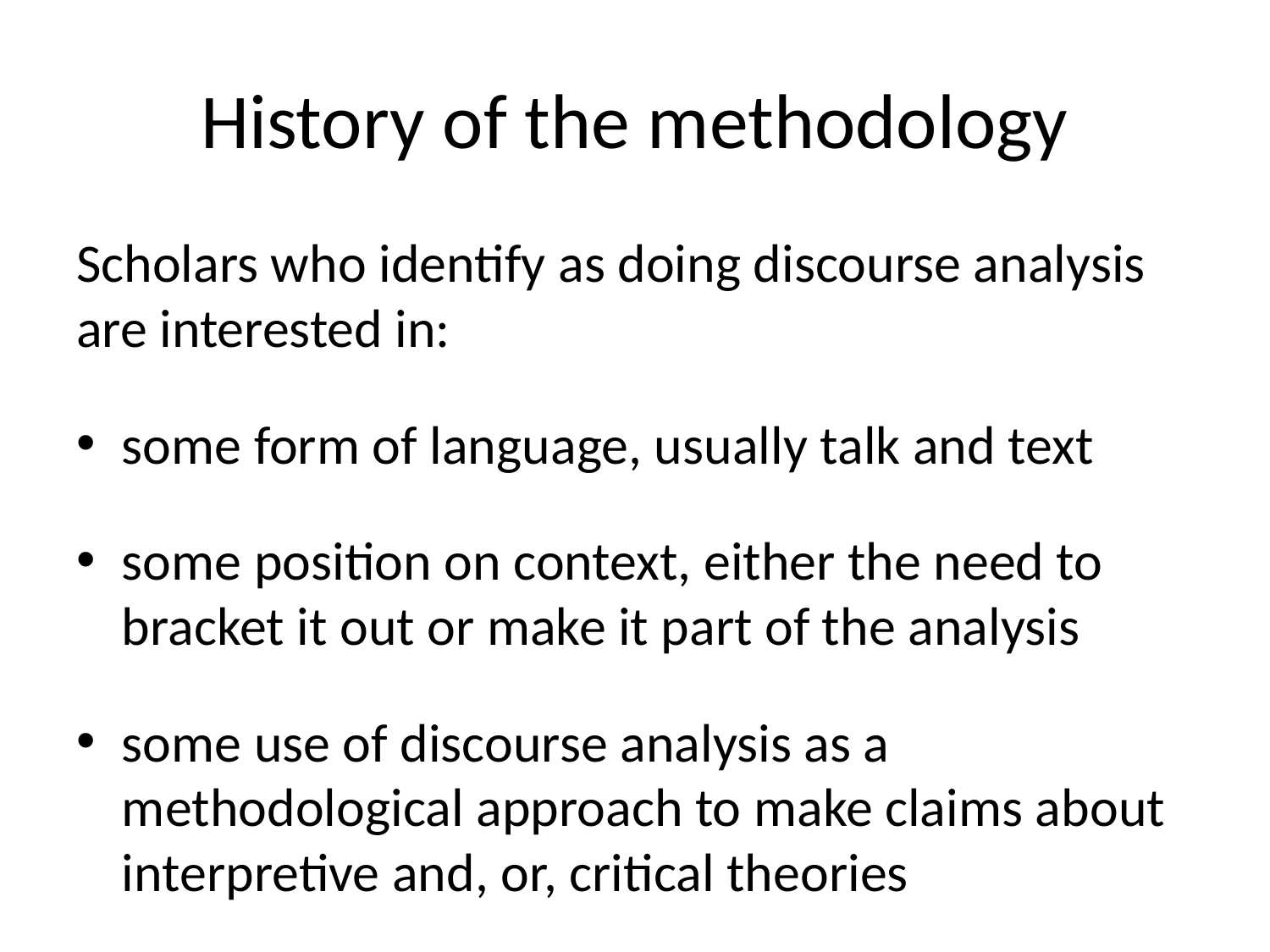

# History of the methodology
Scholars who identify as doing discourse analysis are interested in:
some form of language, usually talk and text
some position on context, either the need to bracket it out or make it part of the analysis
some use of discourse analysis as a methodological approach to make claims about interpretive and, or, critical theories